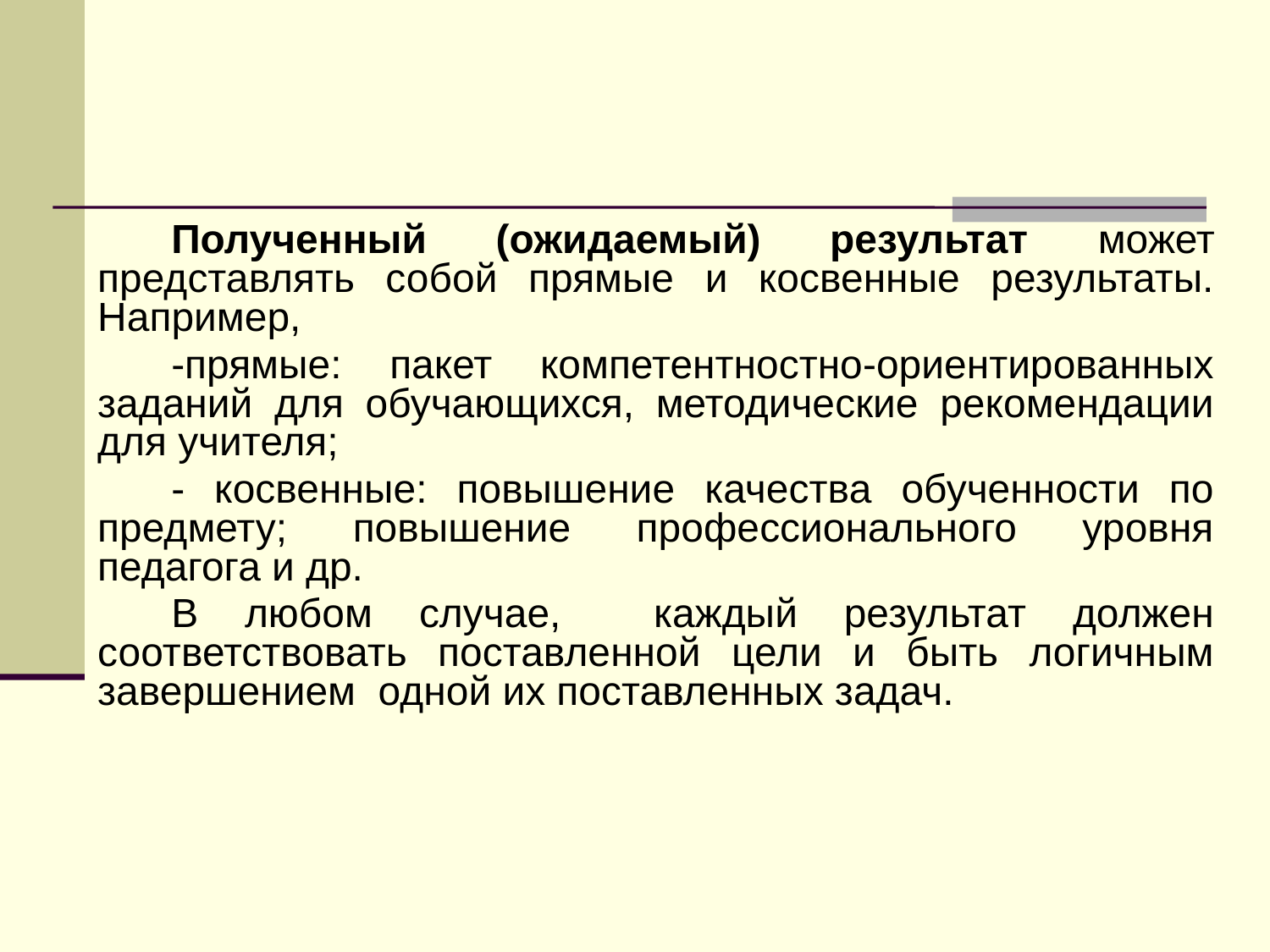

Полученные результаты, доказанные диагностическими исследованиями
Полученный (ожидаемый) результат может представлять собой прямые и косвенные результаты. Например,
-прямые: пакет компетентностно-ориентированных заданий для обучающихся, методические рекомендации для учителя;
- косвенные: повышение качества обученности по предмету; повышение профессионального уровня педагога и др.
В любом случае,  каждый результат должен соответствовать поставленной цели и быть логичным завершением  одной их поставленных задач.